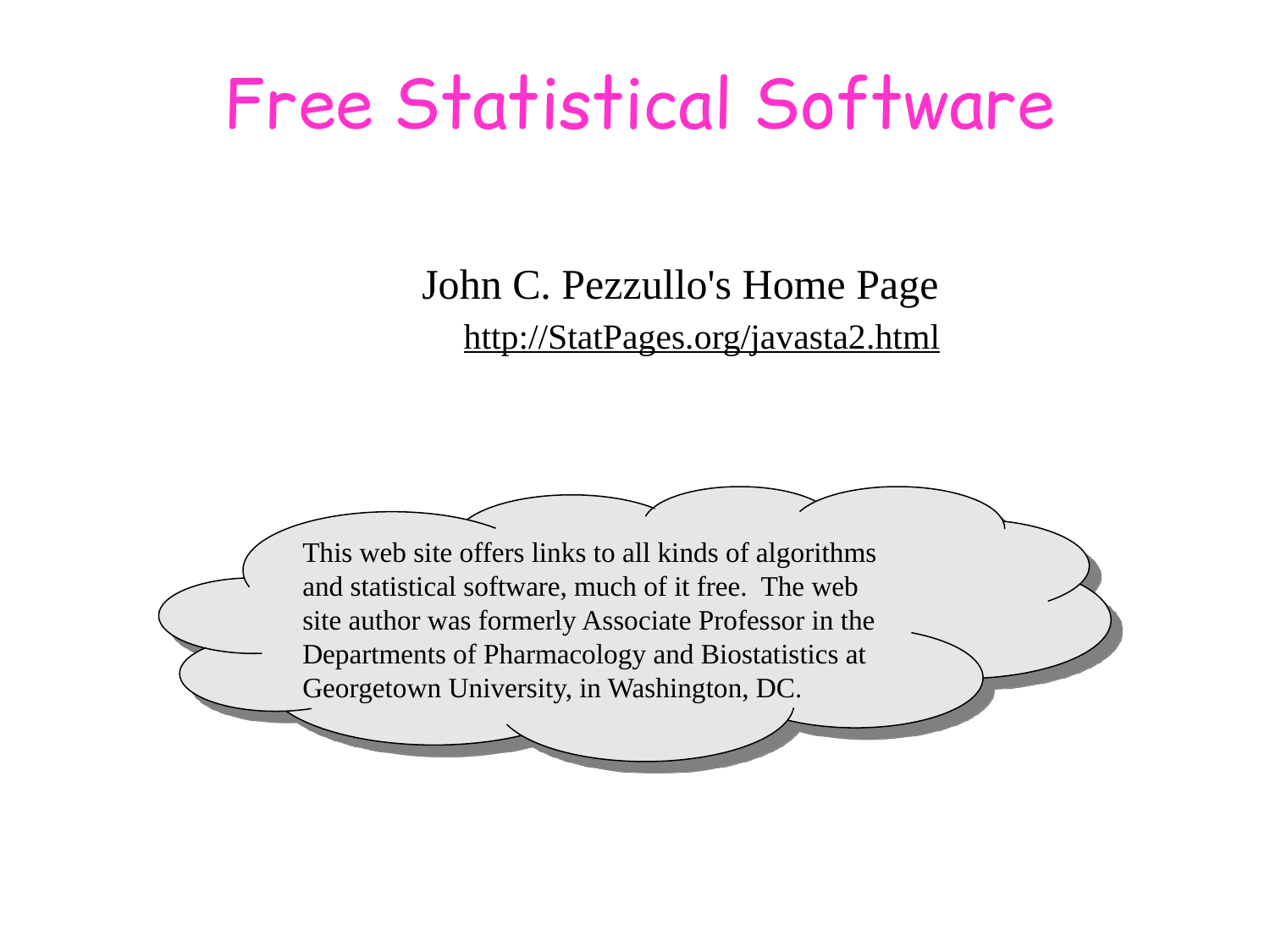

# Free Statistical Software
John C. Pezzullo's Home Page
      http://StatPages.org/javasta2.html
This web site offers links to all kinds of algorithms and statistical software, much of it free.  The web site author was formerly Associate Professor in the Departments of Pharmacology and Biostatistics at Georgetown University, in Washington, DC.